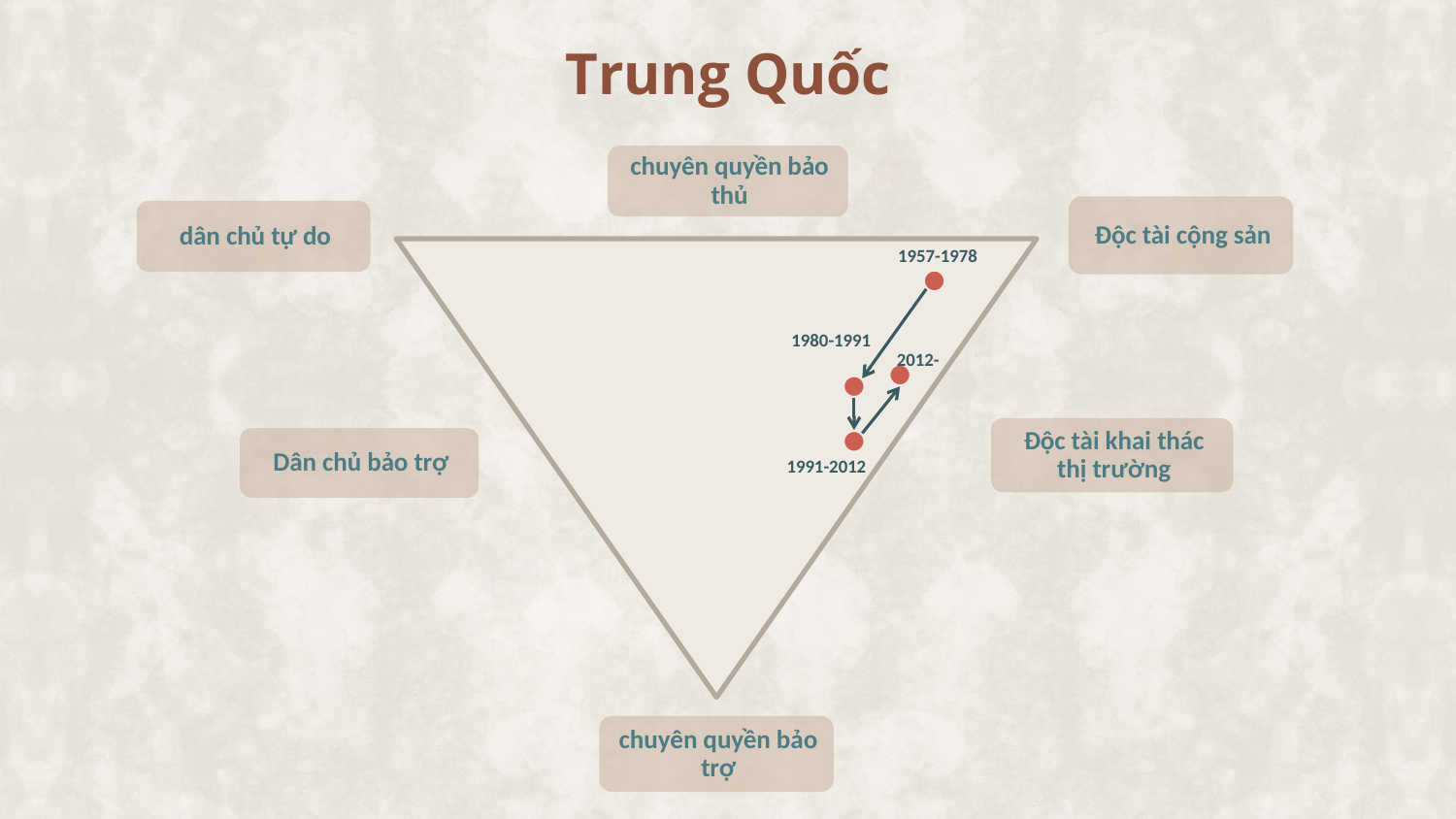

# Trung Quốc
Độc tài cộng sản
dân chủ tự do
chuyên quyền bảo trợ
chuyên quyền bảo thủ
Độc tài khai thác thị trường
Dân chủ bảo trợ
1957-1978

1980-1991
2012-

1991-2012